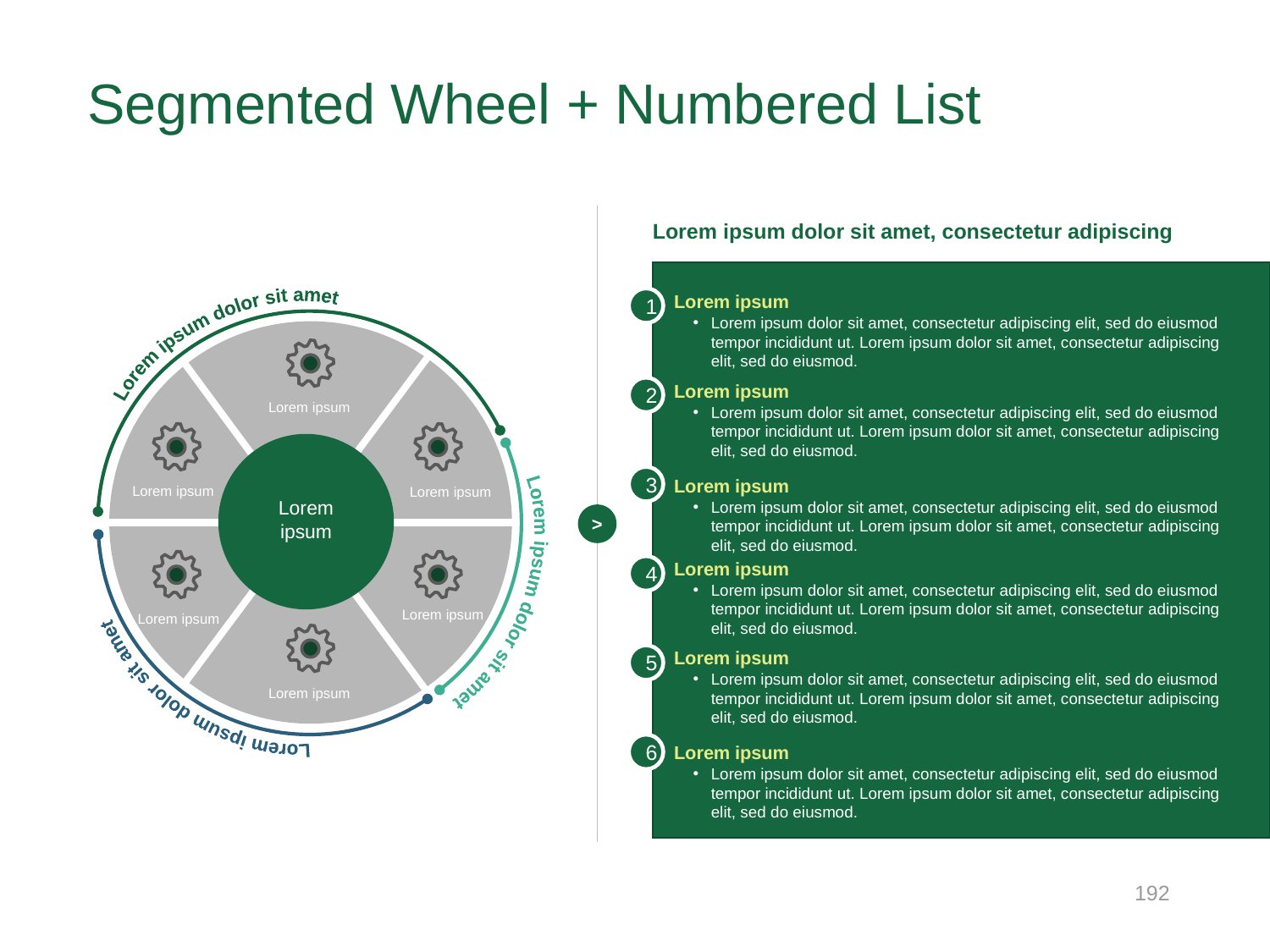

# Segmented Wheel + Numbered List
Lorem ipsum dolor sit amet, consectetur adipiscing

Lorem ipsum
Lorem ipsum dolor sit amet, consectetur adipiscing elit, sed do eiusmod tempor incididunt ut. Lorem ipsum dolor sit amet, consectetur adipiscing elit, sed do eiusmod.
Lorem ipsum
Lorem ipsum dolor sit amet, consectetur adipiscing elit, sed do eiusmod tempor incididunt ut. Lorem ipsum dolor sit amet, consectetur adipiscing elit, sed do eiusmod.
Lorem ipsum
Lorem ipsum dolor sit amet, consectetur adipiscing elit, sed do eiusmod tempor incididunt ut. Lorem ipsum dolor sit amet, consectetur adipiscing elit, sed do eiusmod.
Lorem ipsum
Lorem ipsum dolor sit amet, consectetur adipiscing elit, sed do eiusmod tempor incididunt ut. Lorem ipsum dolor sit amet, consectetur adipiscing elit, sed do eiusmod.
Lorem ipsum
Lorem ipsum dolor sit amet, consectetur adipiscing elit, sed do eiusmod tempor incididunt ut. Lorem ipsum dolor sit amet, consectetur adipiscing elit, sed do eiusmod.
Lorem ipsum
Lorem ipsum dolor sit amet, consectetur adipiscing elit, sed do eiusmod tempor incididunt ut. Lorem ipsum dolor sit amet, consectetur adipiscing elit, sed do eiusmod.
1
Lorem ipsum dolor sit amet

2
Lorem ipsum

3
Lorem ipsum dolor sit amet
Lorem ipsum
Lorem ipsum
Lorem ipsum
>
Lorem ipsum dolor sit amet

4
Lorem ipsum
Lorem ipsum

5
Lorem ipsum
6
192